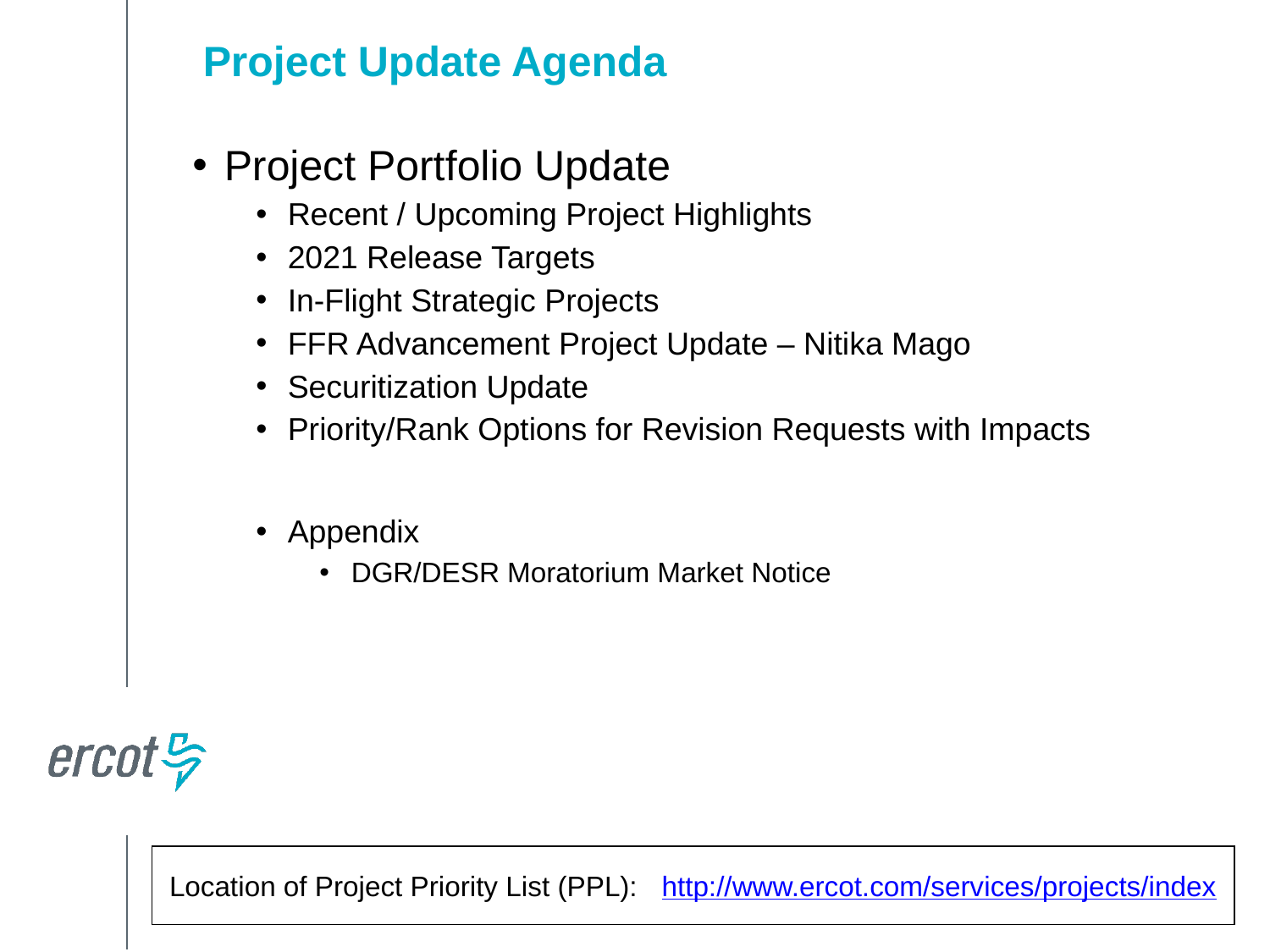

Project Update Agenda
Project Portfolio Update
Recent / Upcoming Project Highlights
2021 Release Targets
In-Flight Strategic Projects
FFR Advancement Project Update – Nitika Mago
Securitization Update
Priority/Rank Options for Revision Requests with Impacts

Appendix
DGR/DESR Moratorium Market Notice

Location of Project Priority List (PPL):   http://www.ercot.com/services/projects/index